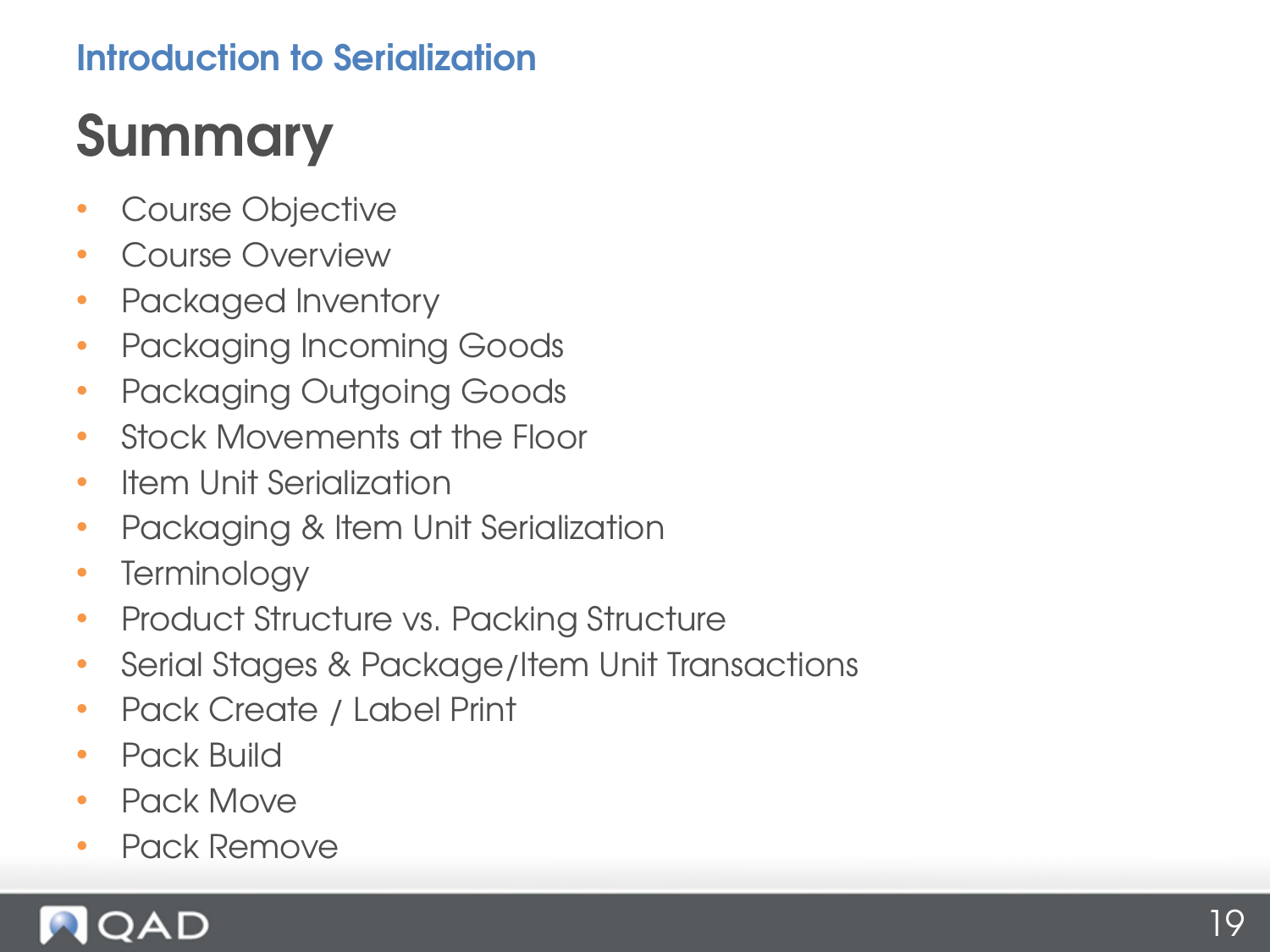

Introduction to Serialization
# Summary
Course Objective
Course Overview
Packaged Inventory
Packaging Incoming Goods
Packaging Outgoing Goods
Stock Movements at the Floor
Item Unit Serialization
Packaging & Item Unit Serialization
Terminology
Product Structure vs. Packing Structure
Serial Stages & Package/Item Unit Transactions
Pack Create / Label Print
Pack Build
Pack Move
Pack Remove

19